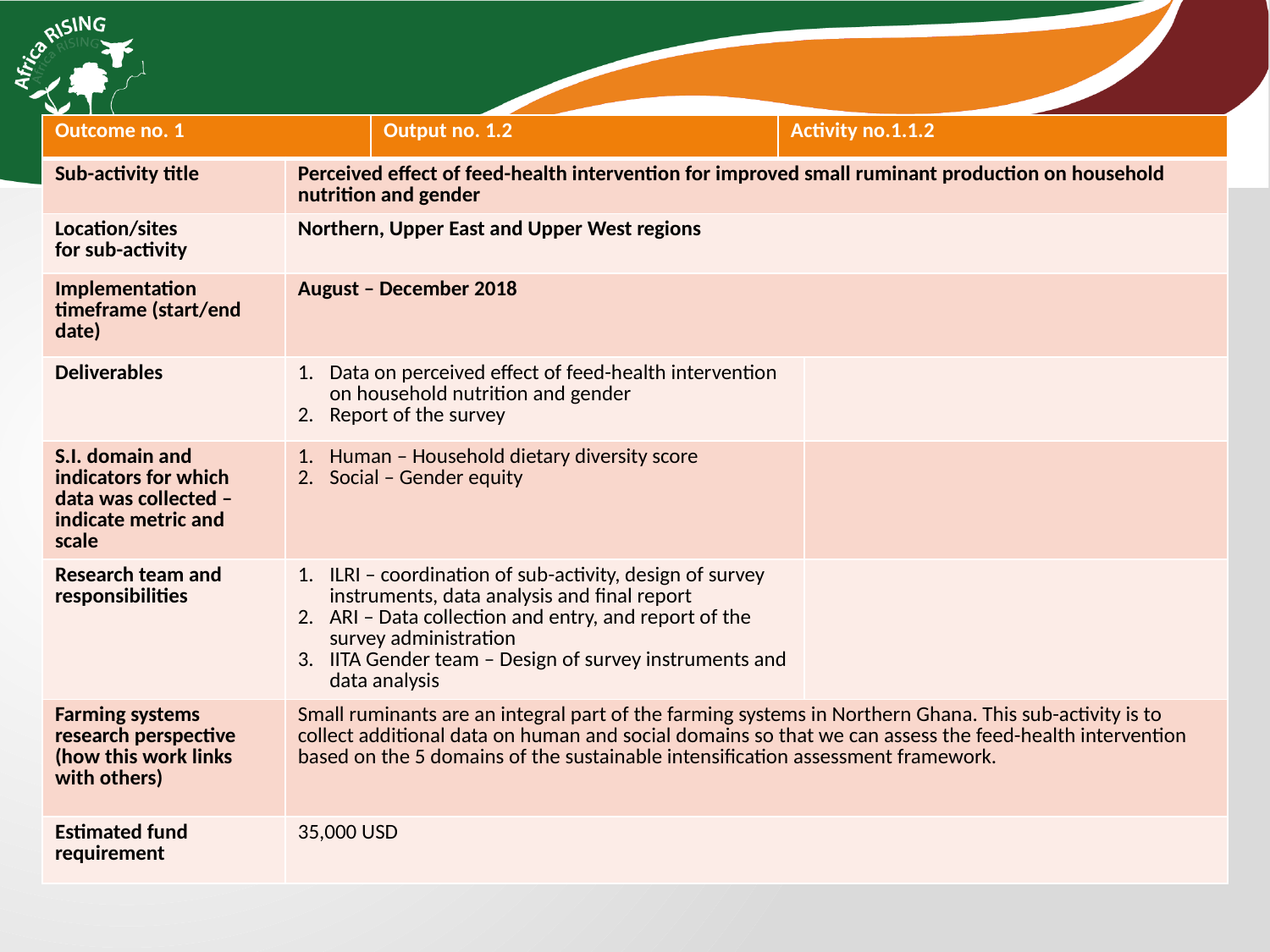

| Outcome no. 1 |  | Output no. 1.2 | Activity no.1.1.2 |  |
| --- | --- | --- | --- | --- |
| Sub-activity title | Perceived effect of feed-health intervention for improved small ruminant production on household nutrition and gender |  |  |  |
| Location/sites for sub-activity | Northern, Upper East and Upper West regions |  |  |  |
| Implementation timeframe (start/end date) | August – December 2018 |  |  |  |
| Deliverables | Data on perceived effect of feed-health intervention on household nutrition and gender Report of the survey |  |  |  |
| S.I. domain and indicators for which data was collected – indicate metric and scale | Human – Household dietary diversity score Social – Gender equity |  |  |  |
| Research team and responsibilities | ILRI – coordination of sub-activity, design of survey instruments, data analysis and final report ARI – Data collection and entry, and report of the survey administration IITA Gender team – Design of survey instruments and data analysis |  |  |  |
| Farming systems research perspective (how this work links with others) | Small ruminants are an integral part of the farming systems in Northern Ghana. This sub-activity is to collect additional data on human and social domains so that we can assess the feed-health intervention based on the 5 domains of the sustainable intensification assessment framework. |  |  |  |
| Estimated fund requirement | 35,000 USD |  |  |  |